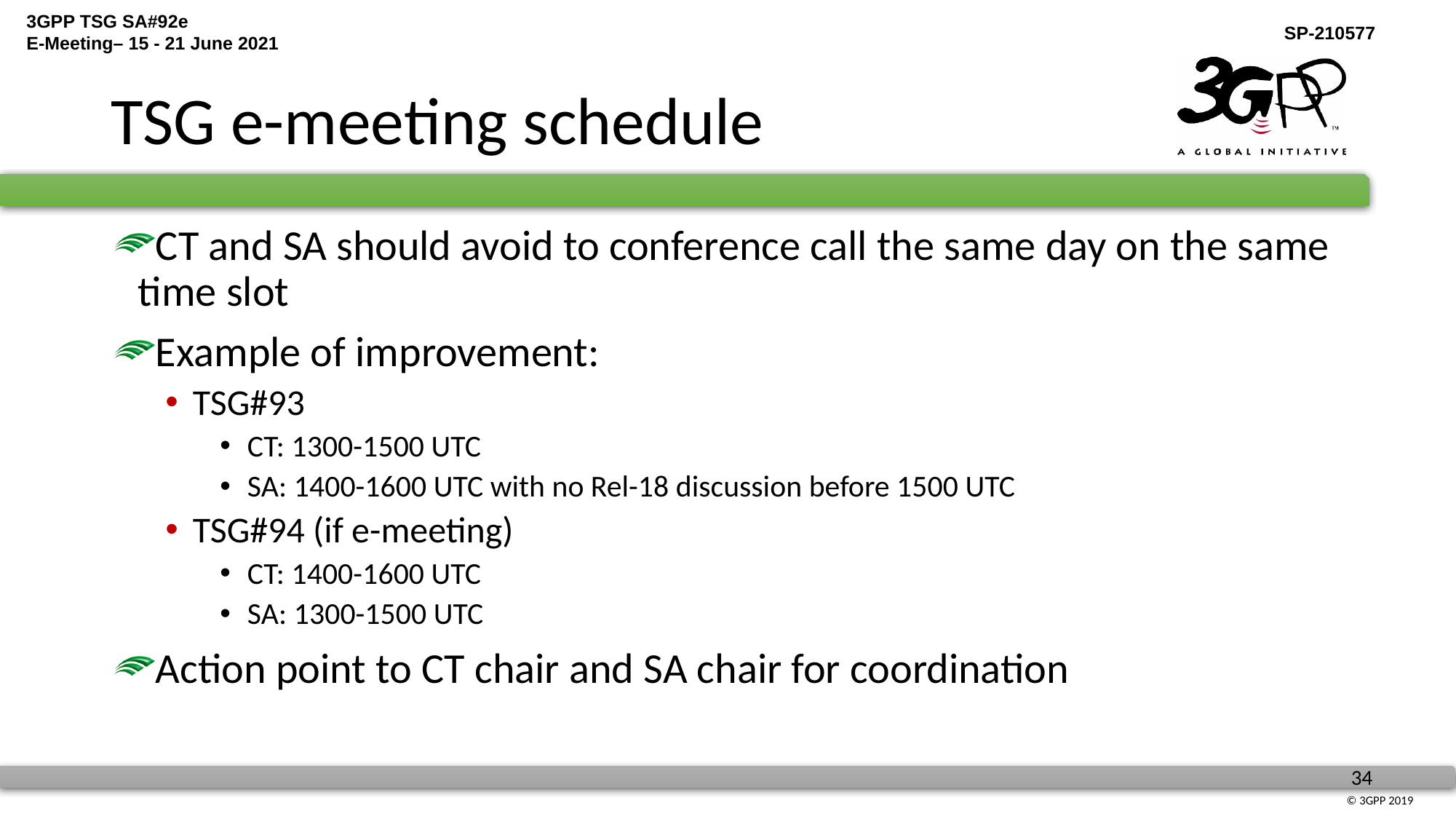

# TSG e-meeting schedule
CT and SA should avoid to conference call the same day on the same time slot
Example of improvement:
TSG#93
CT: 1300-1500 UTC
SA: 1400-1600 UTC with no Rel-18 discussion before 1500 UTC
TSG#94 (if e-meeting)
CT: 1400-1600 UTC
SA: 1300-1500 UTC
Action point to CT chair and SA chair for coordination